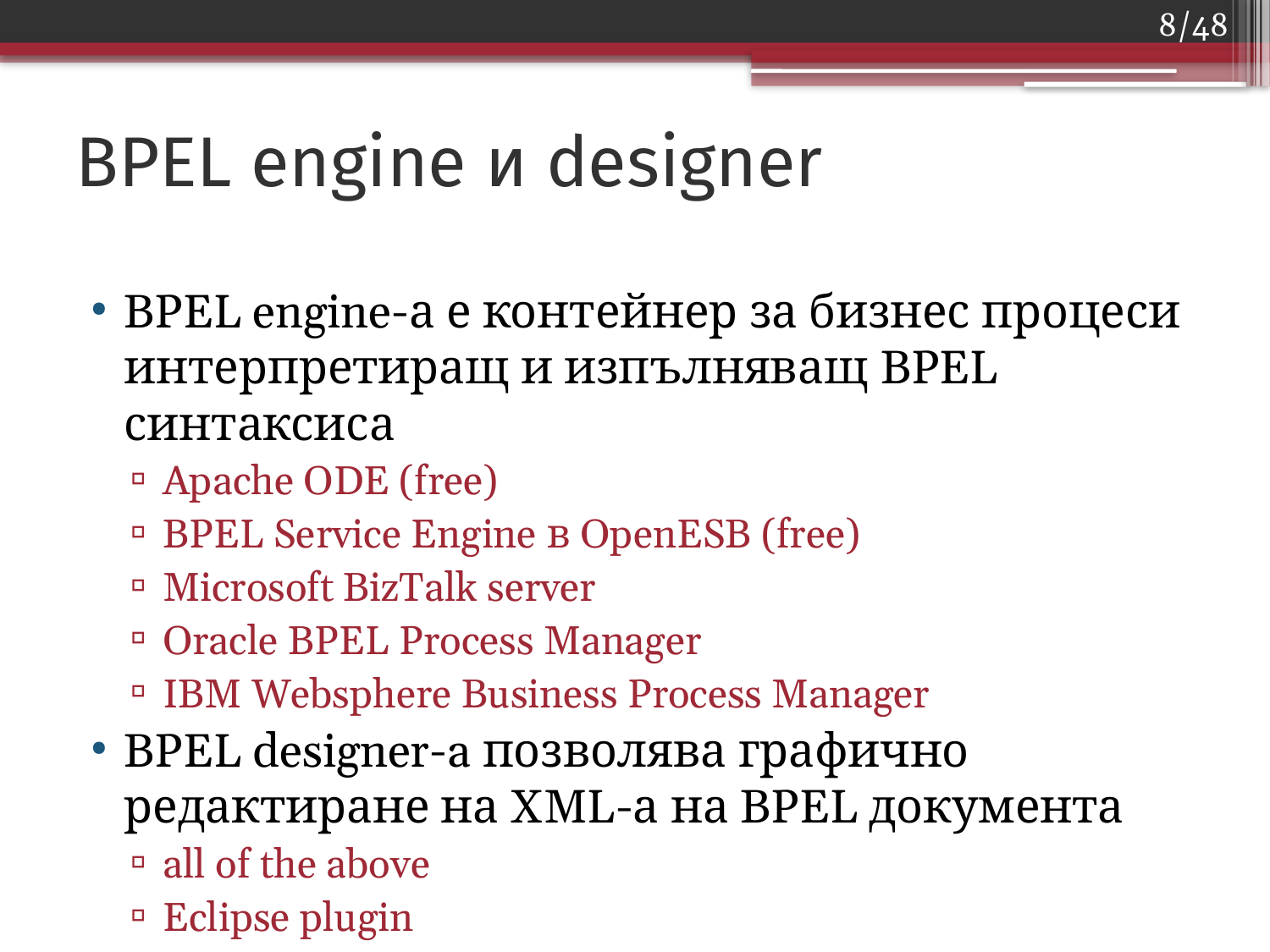

8/48
# BPEL engine и designer
BPEL engine-а е контейнер за бизнес процеси интерпретиращ и изпълняващ BPEL синтаксиса
Apache ODE (free)
BPEL Service Engine в OpenESB (free)
Microsoft BizTalk server
Oracle BPEL Process Manager
IBM Websphere Business Process Manager
BPEL designer-a позволява графично редактиране на XML-а на BPEL документа
all of the above
Eclipse plugin